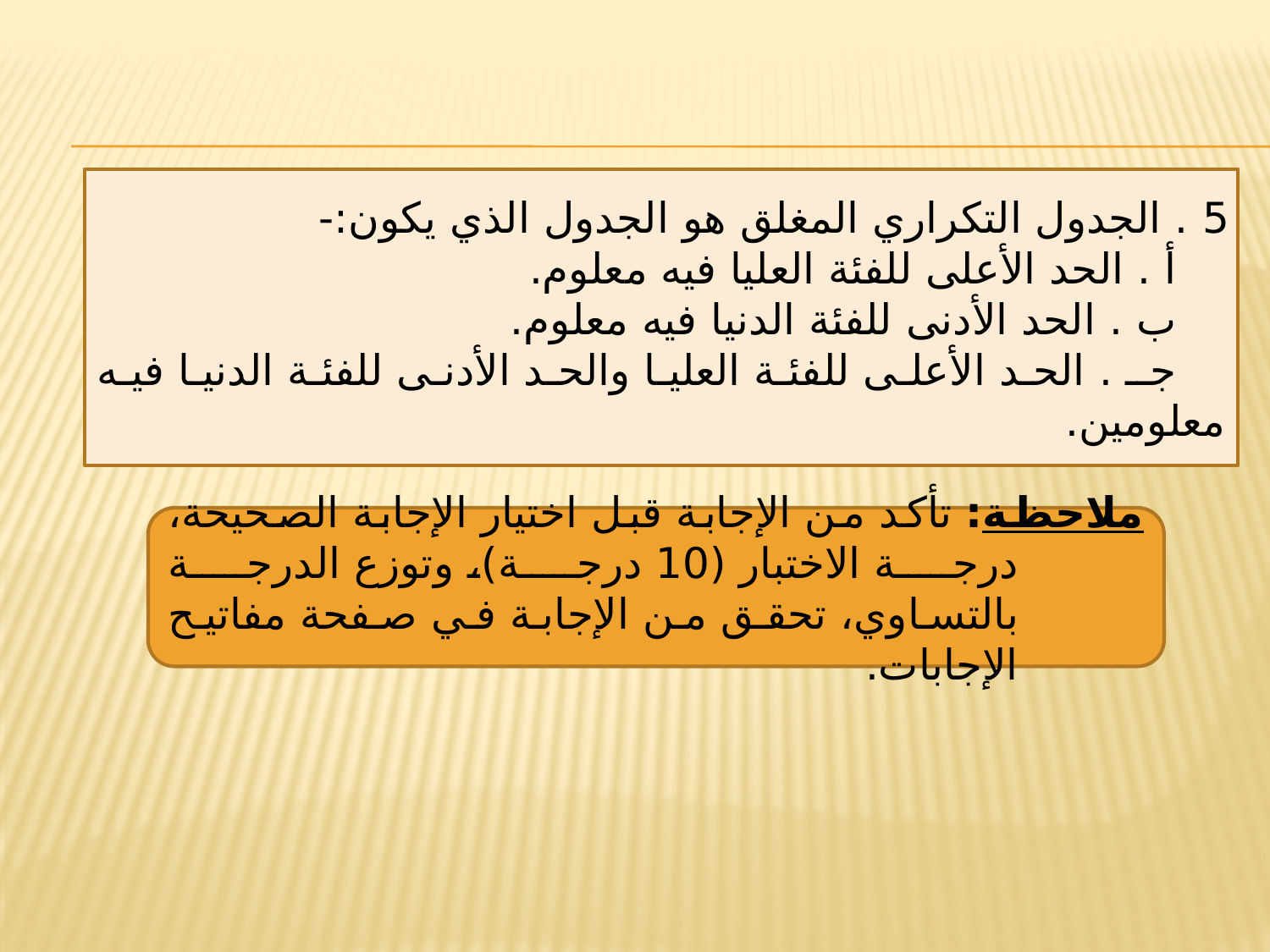

5 . الجدول التكراري المغلق هو الجدول الذي يكون:-
أ . الحد الأعلى للفئة العليا فيه معلوم.
ب . الحد الأدنى للفئة الدنيا فيه معلوم.
جـ . الحد الأعلى للفئة العليا والحد الأدنى للفئة الدنيا فيه معلومين.
ملاحظة: تأكد من الإجابة قبل اختيار الإجابة الصحيحة، درجة الاختبار (10 درجة)، وتوزع الدرجة بالتساوي، تحقق من الإجابة في صفحة مفاتيح الإجابات.